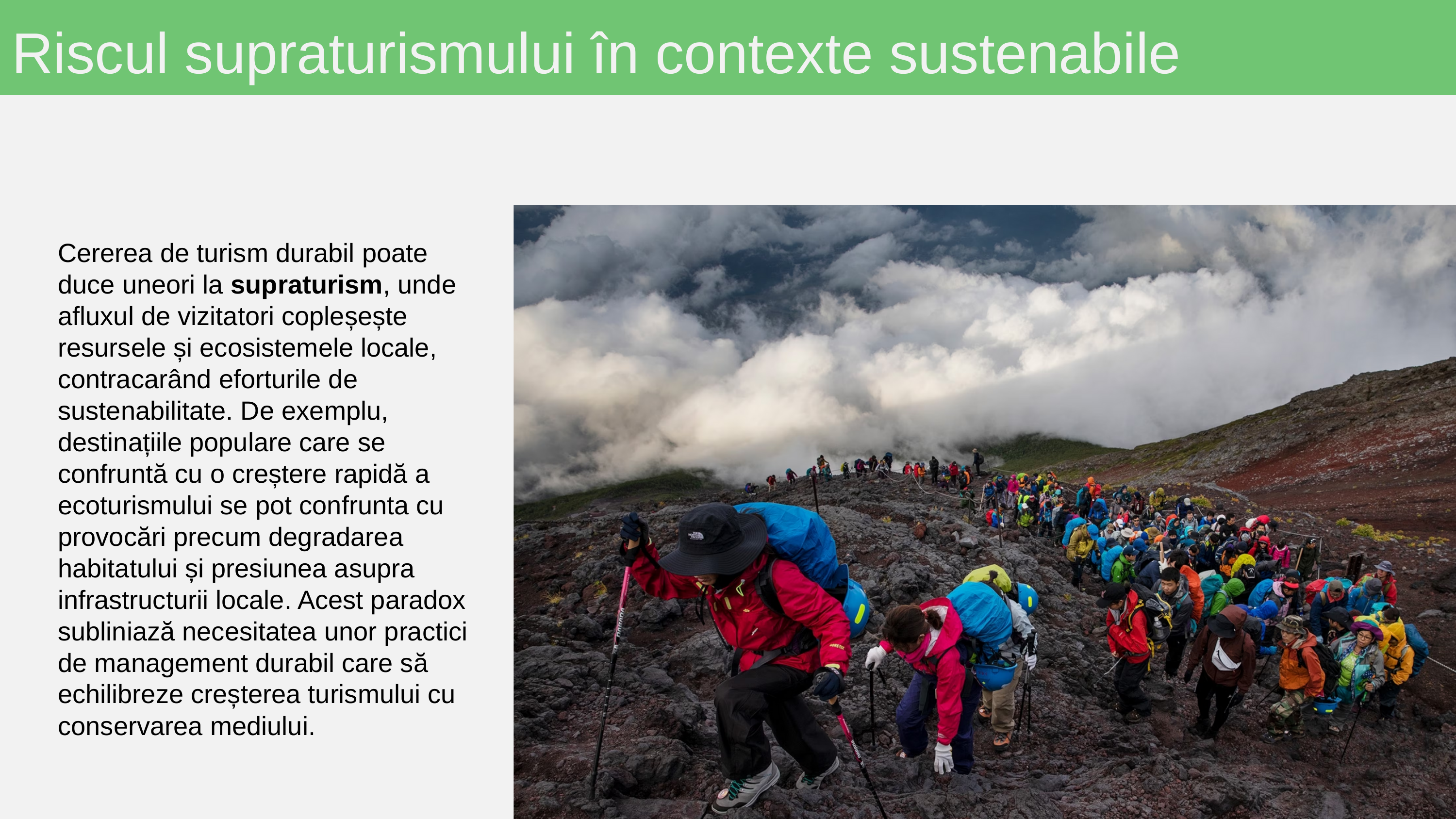

Riscul supraturismului în contexte sustenabile

Cererea de turism durabil poate duce uneori la supraturism, unde afluxul de vizitatori copleșește resursele și ecosistemele locale, contracarând eforturile de sustenabilitate. De exemplu, destinațiile populare care se confruntă cu o creștere rapidă a ecoturismului se pot confrunta cu provocări precum degradarea habitatului și presiunea asupra infrastructurii locale. Acest paradox subliniază necesitatea unor practici de management durabil care să echilibreze creșterea turismului cu conservarea mediului.